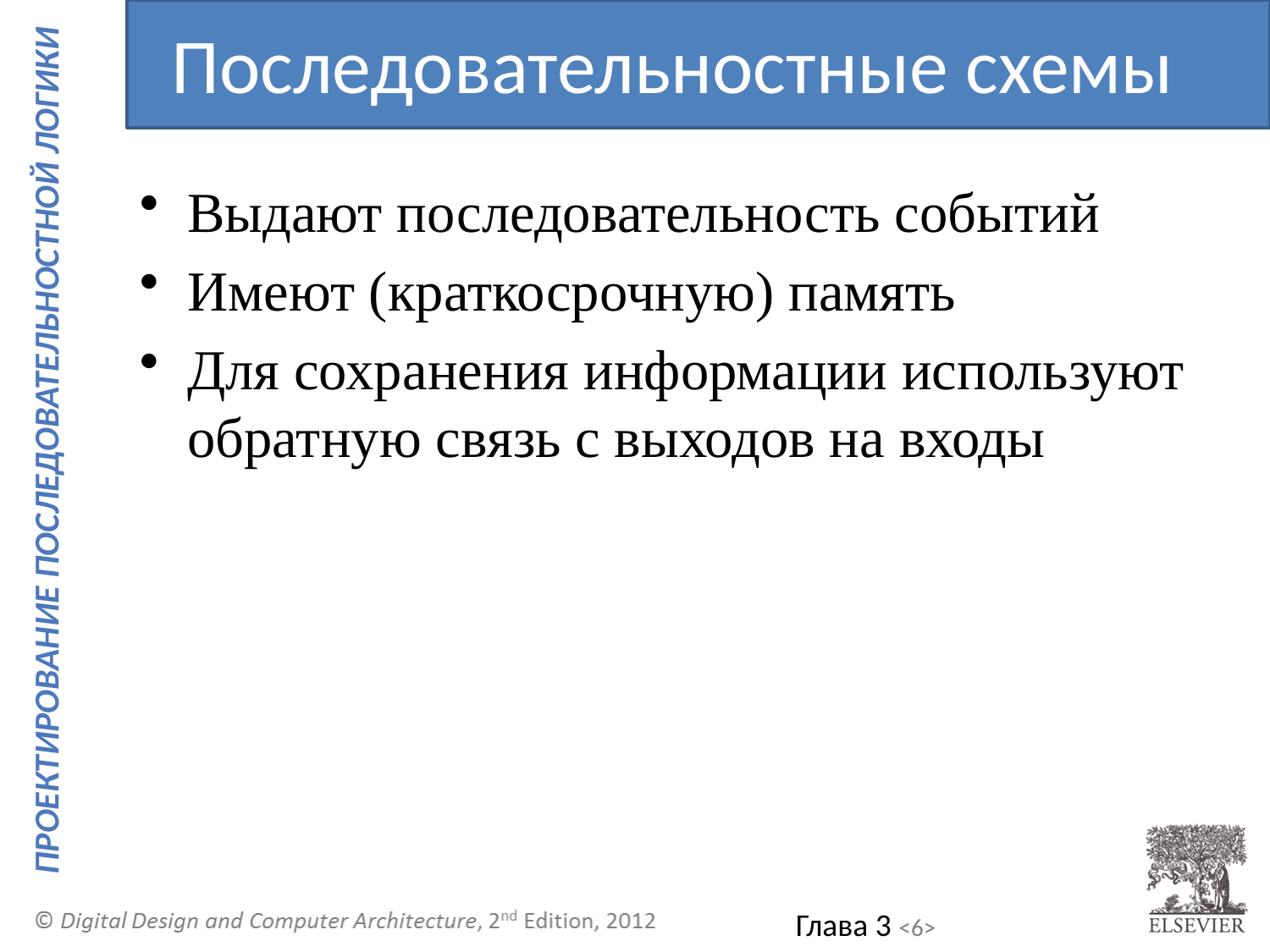

Последовательностные схемы

Выдают последовательность событий
Имеют (краткосрочную) память
Для сохранения информации используют обратную связь с выходов на входы